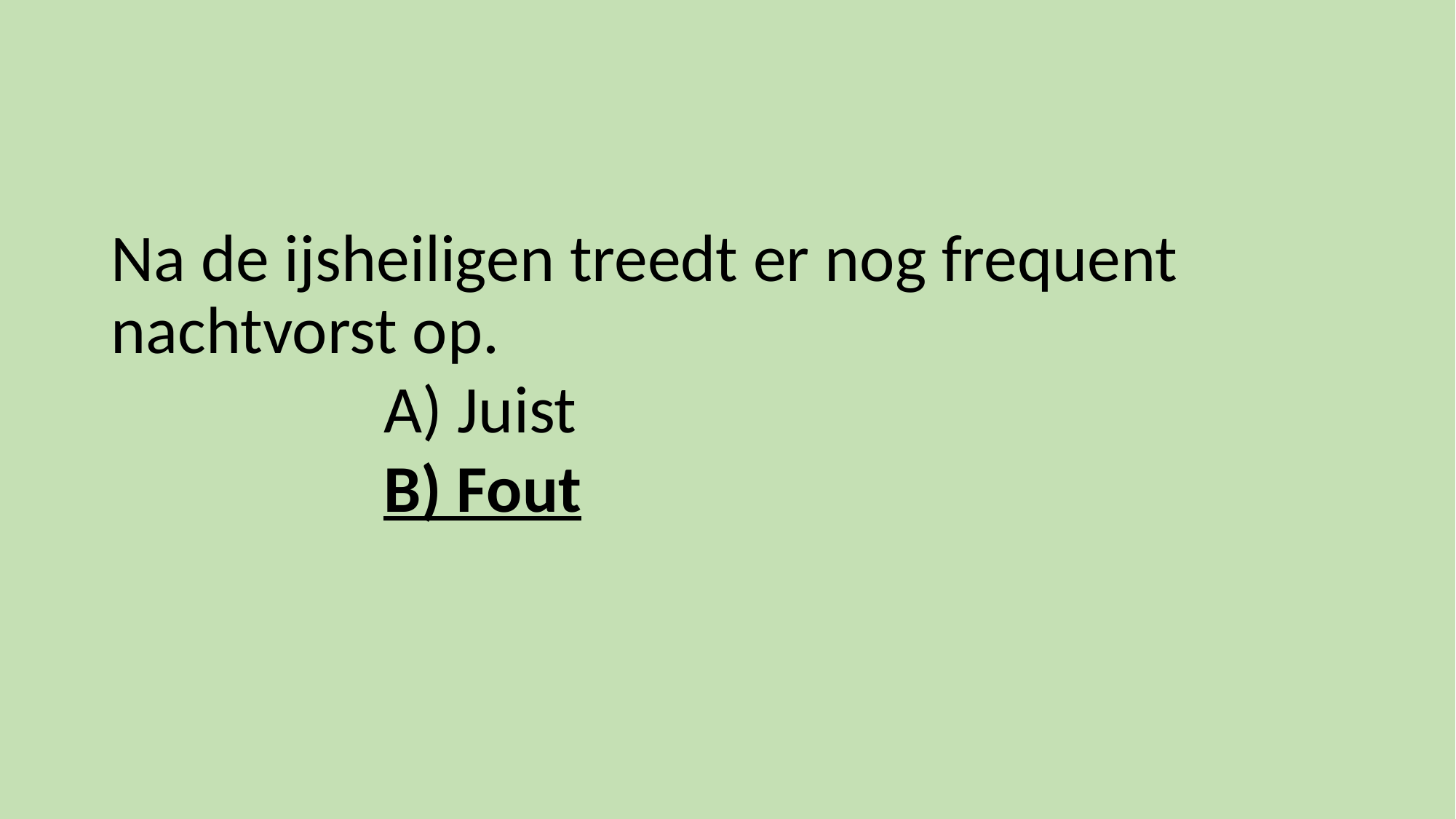

Na de ijsheiligen treedt er nog frequent nachtvorst op.
		A) Juist
		B) Fout